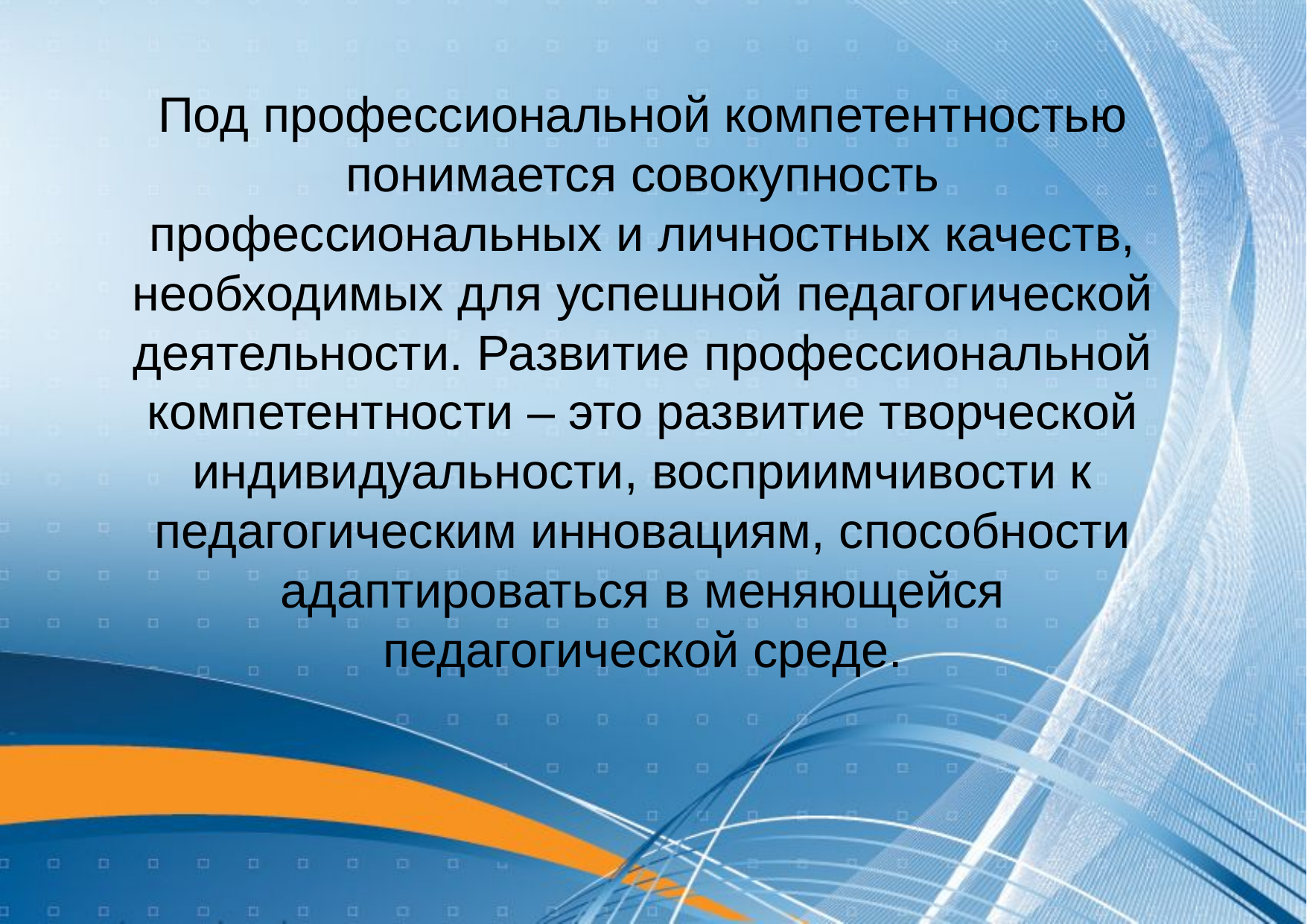

Под профессиональной компетентностью понимается совокупность профессиональных и личностных качеств, необходимых для успешной педагогической деятельности. Развитие профессиональной компетентности – это развитие творческой индивидуальности, восприимчивости к педагогическим инновациям, способности адаптироваться в меняющейся педагогической среде.